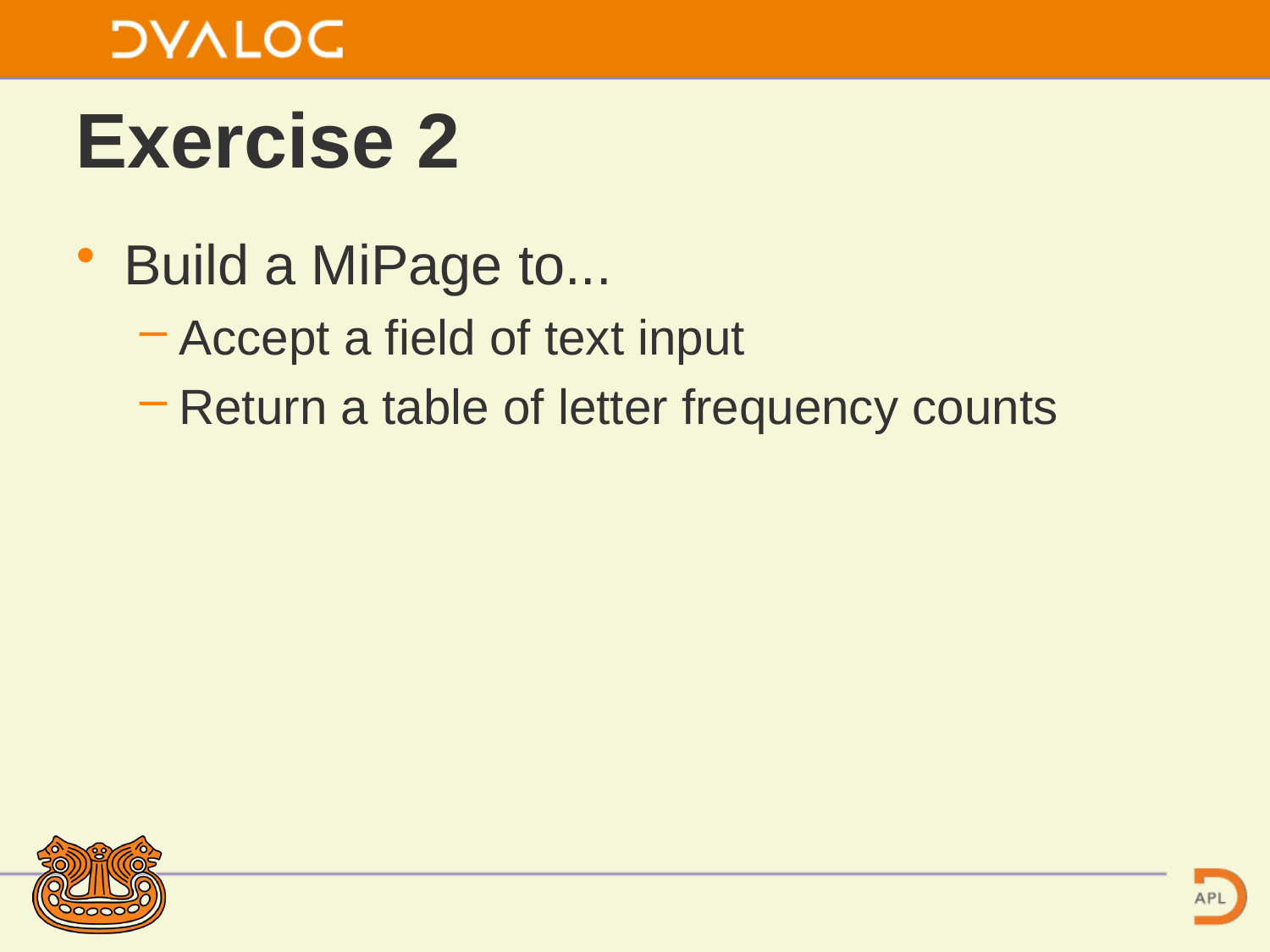

# Exercise 2
Build a MiPage to...
Accept a field of text input
Return a table of letter frequency counts